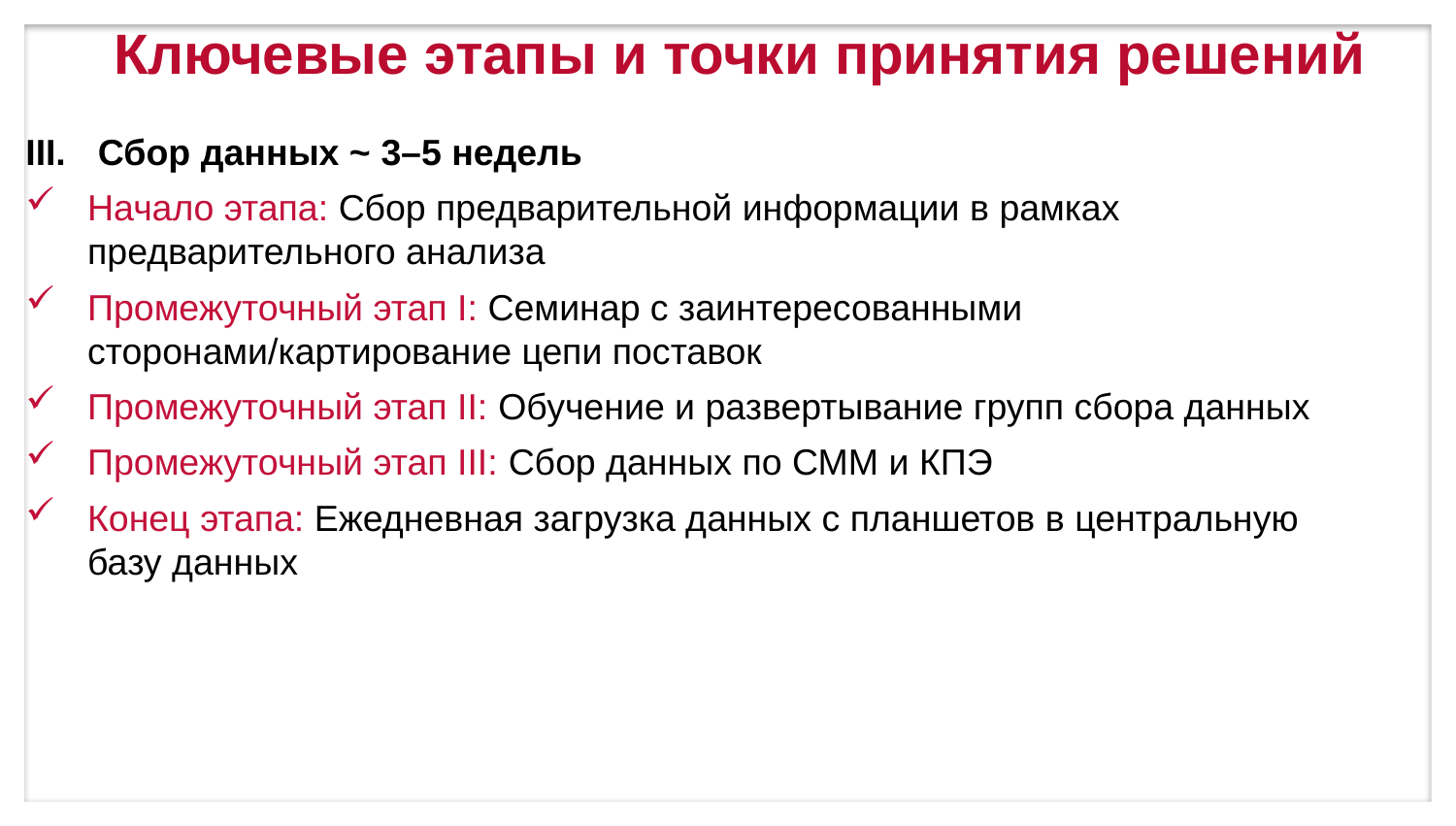

Ключевые этапы и точки принятия решений
 Сбор данных ~ 3–5 недель
Начало этапа: Сбор предварительной информации в рамках предварительного анализа
Промежуточный этап I: Семинар с заинтересованными сторонами/картирование цепи поставок
Промежуточный этап II: Обучение и развертывание групп сбора данных
Промежуточный этап III: Сбор данных по СММ и КПЭ
Конец этапа: Ежедневная загрузка данных с планшетов в центральную базу данных